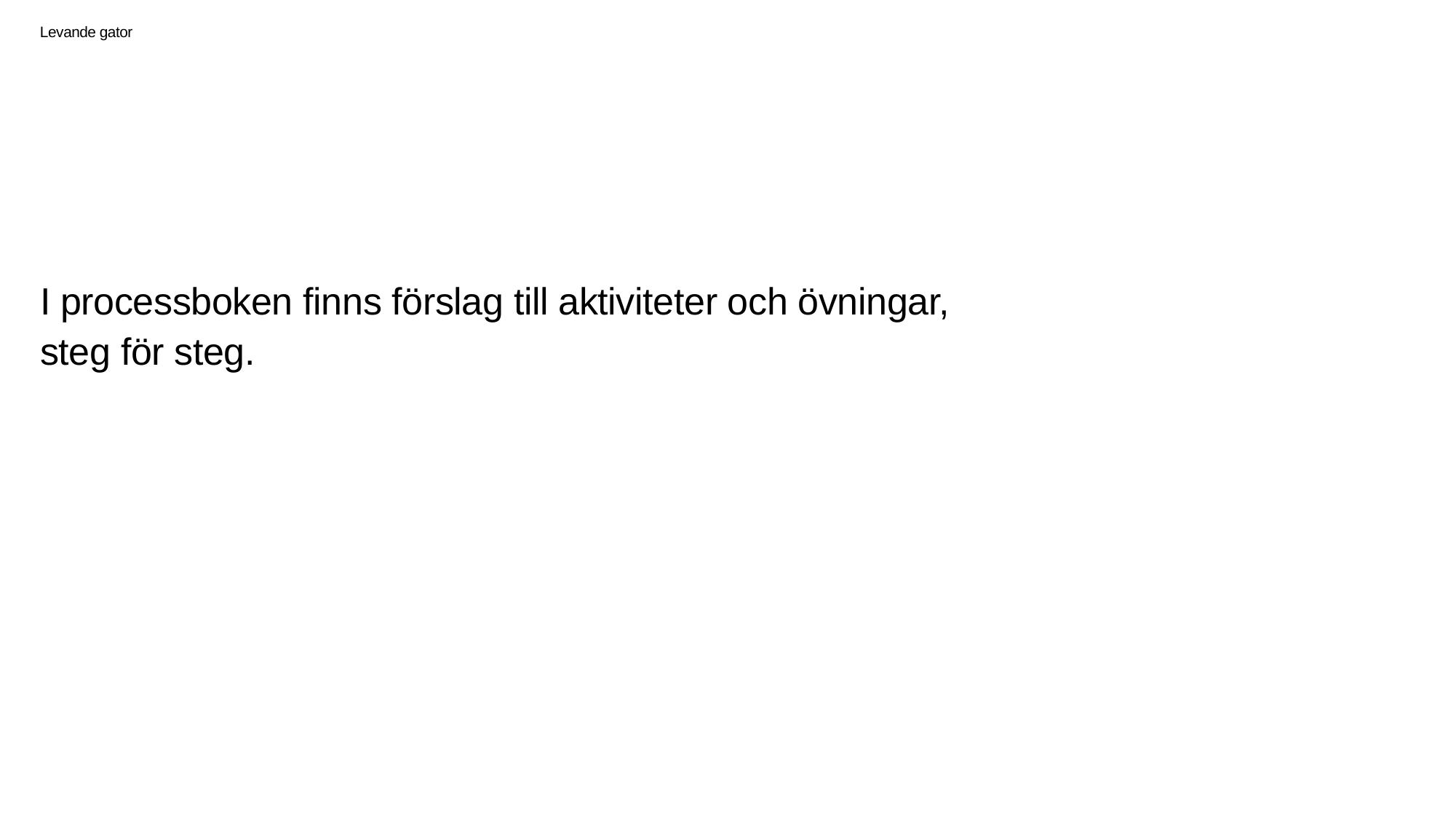

I processboken finns förslag till aktiviteter och övningar, steg för steg.